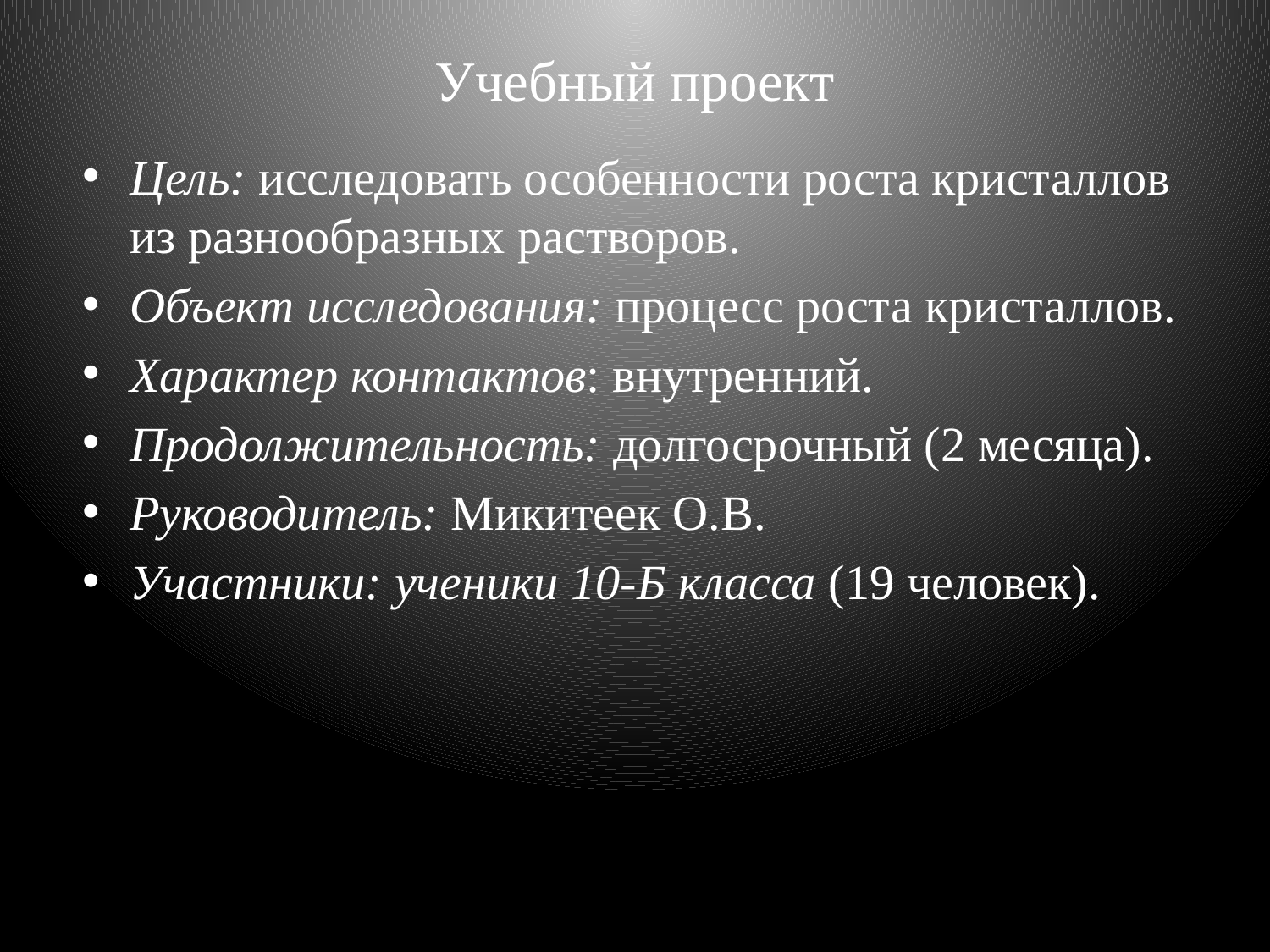

# Учебный проект
Цель: исследовать особенности роста кристаллов из разнообразных растворов.
Объект исследования: процесс роста кристаллов.
Характер контактов: внутренний.
Продолжительность: долгосрочный (2 месяца).
Руководитель: Микитеек О.В.
Участники: ученики 10-Б класса (19 человек).